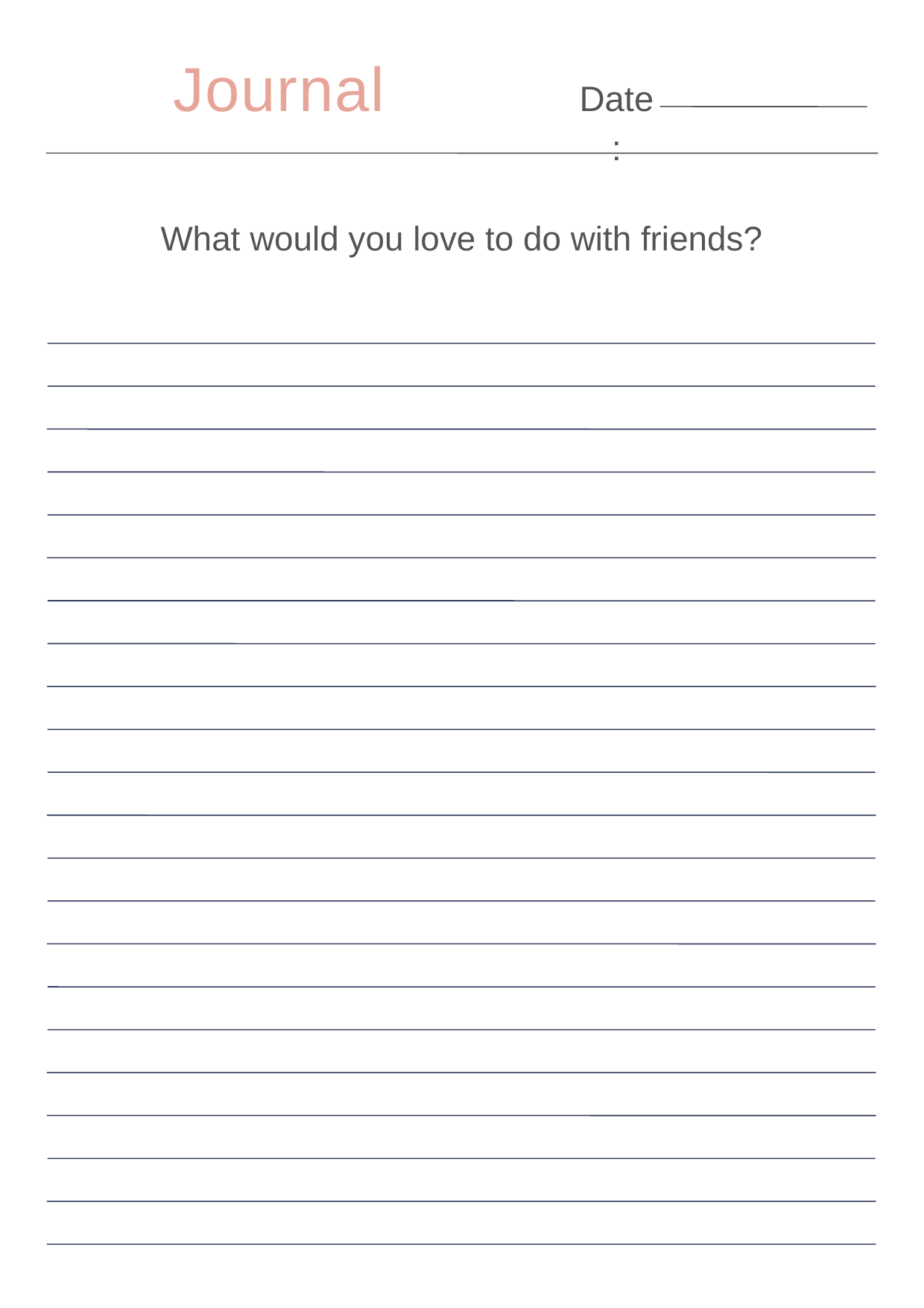

Journal
Date:

What would you love to do with friends?